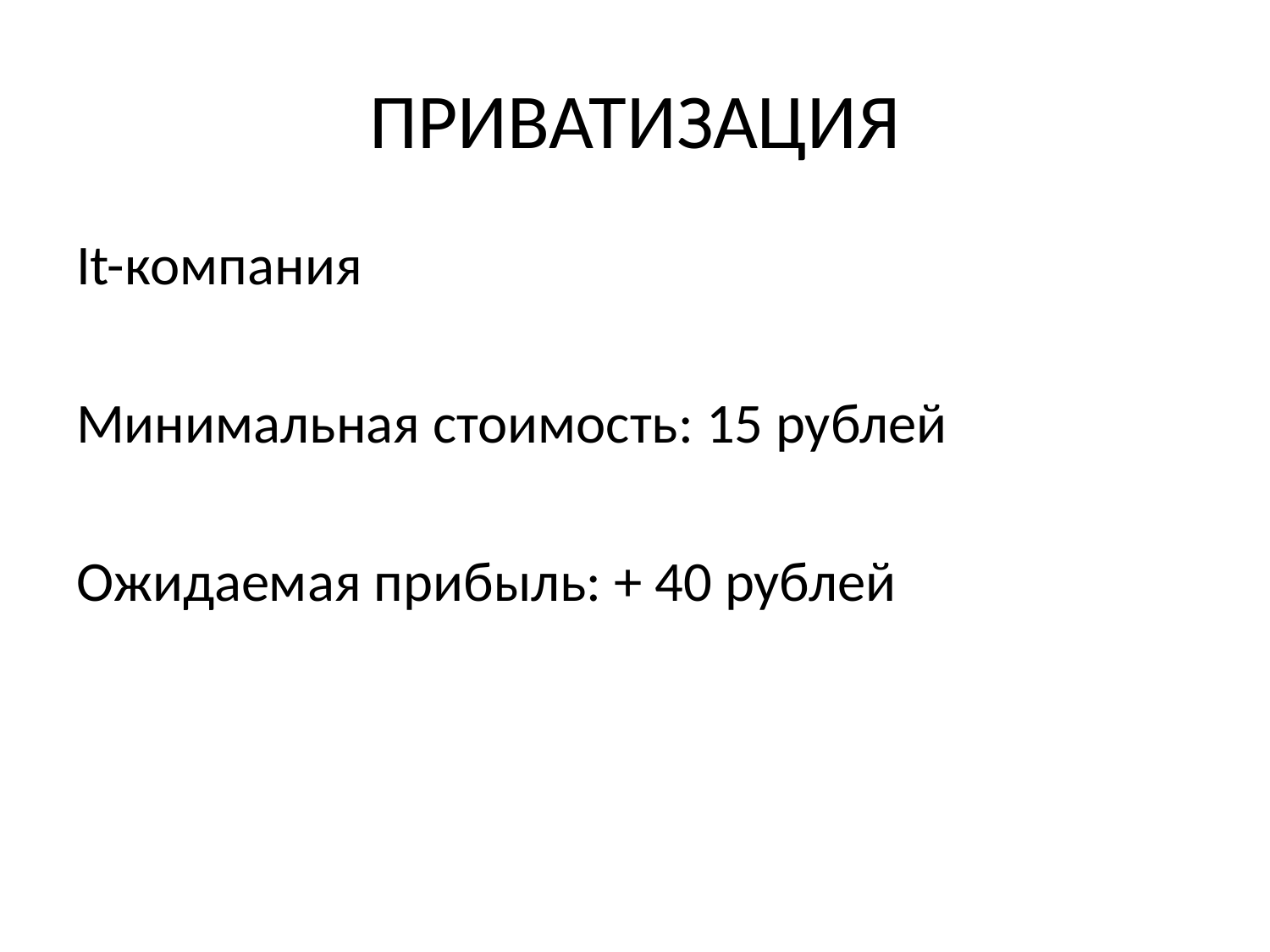

# ПРИВАТИЗАЦИЯ
It-компания

Минимальная стоимость: 15 рублей

Ожидаемая прибыль: + 40 рублей